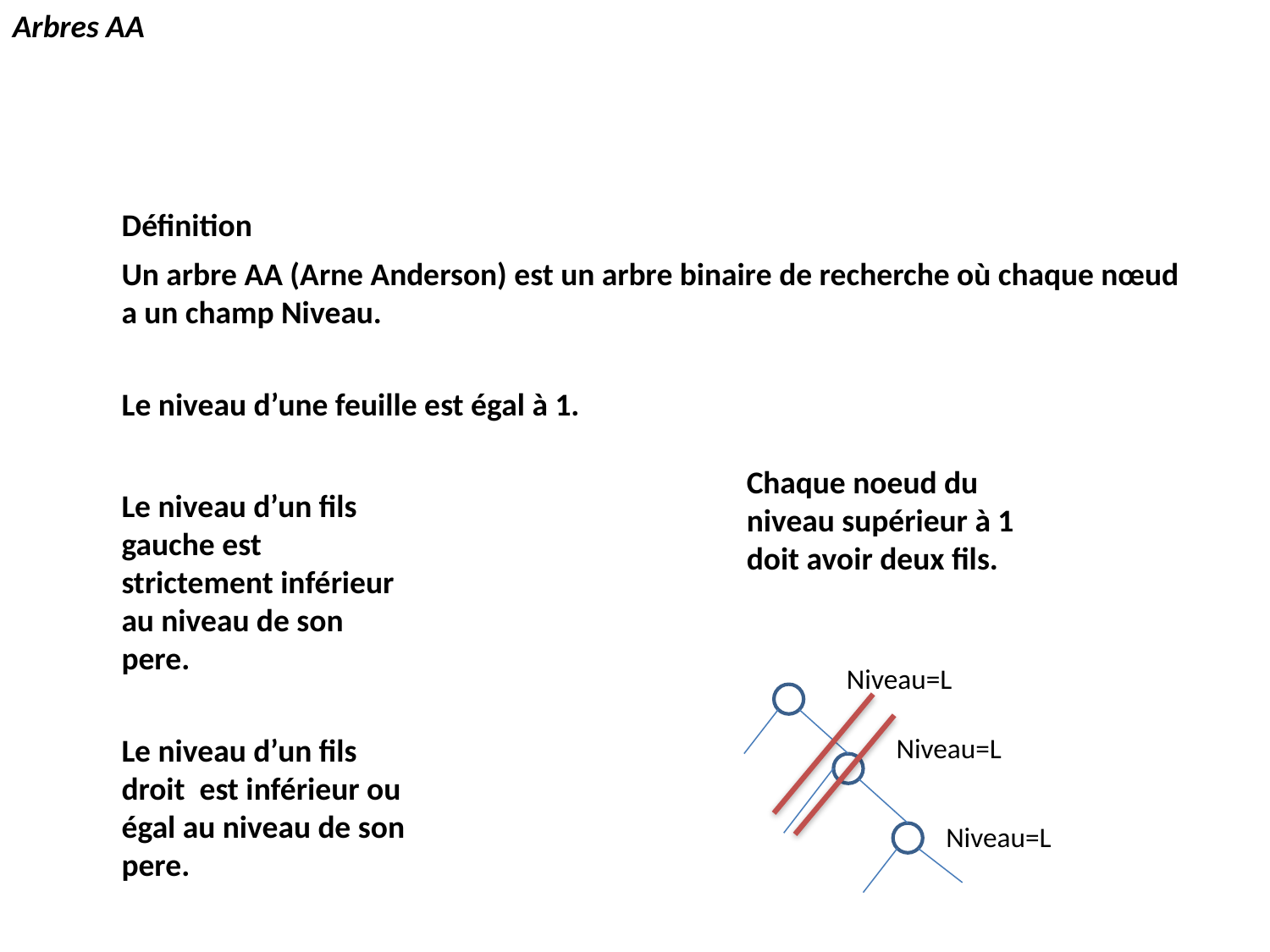

Arbres AA

Définition
Un arbre AA (Arne Anderson) est un arbre binaire de recherche où chaque nœud a un champ Niveau.
Le niveau d’une feuille est égal à 1.
Chaque noeud du niveau supérieur à 1 doit avoir deux fils.
Le niveau d’un fils gauche est strictement inférieur  au niveau de son pere.
Niveau=L

Niveau=L

Niveau=L

Le niveau d’un fils droit  est inférieur ou égal au niveau de son pere.